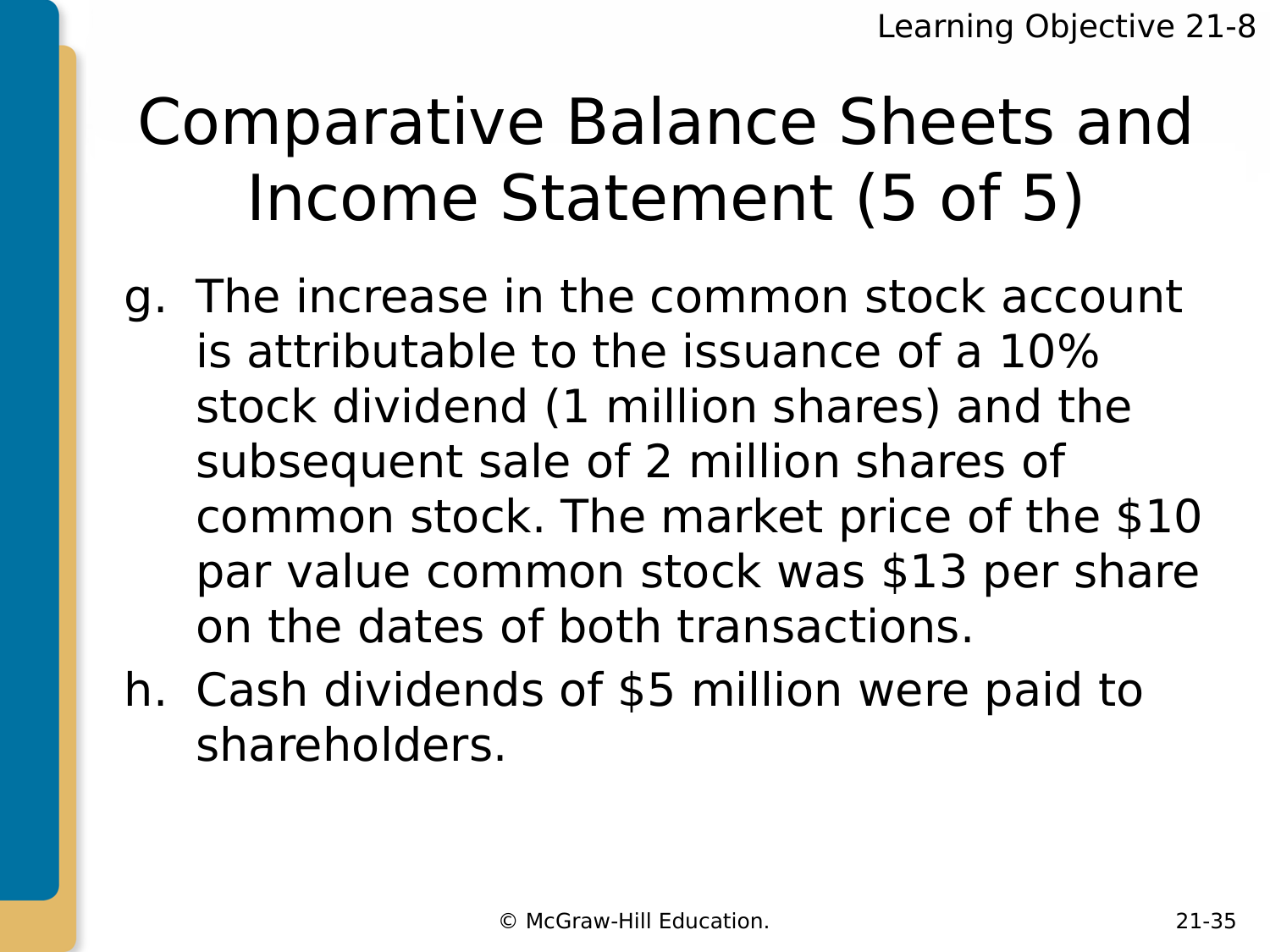

Learning Objective 21-8
# Comparative Balance Sheets and Income Statement (5 of 5)
The increase in the common stock account is attributable to the issuance of a 10% stock dividend (1 million shares) and the subsequent sale of 2 million shares of common stock. The market price of the $10 par value common stock was $13 per share on the dates of both transactions.
Cash dividends of $5 million were paid to shareholders.